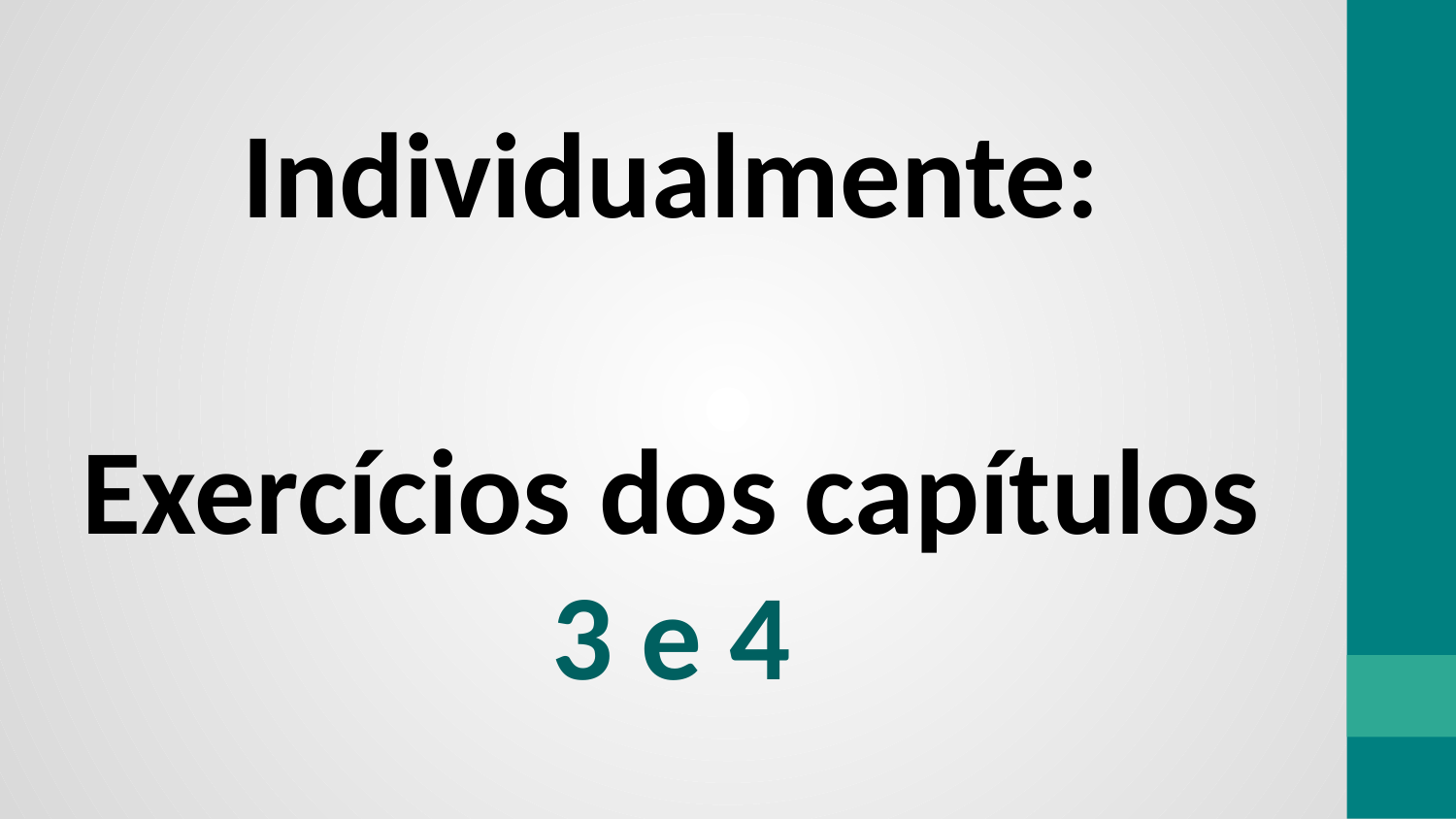

Individualmente:
Exercícios dos capítulos
3 e 4